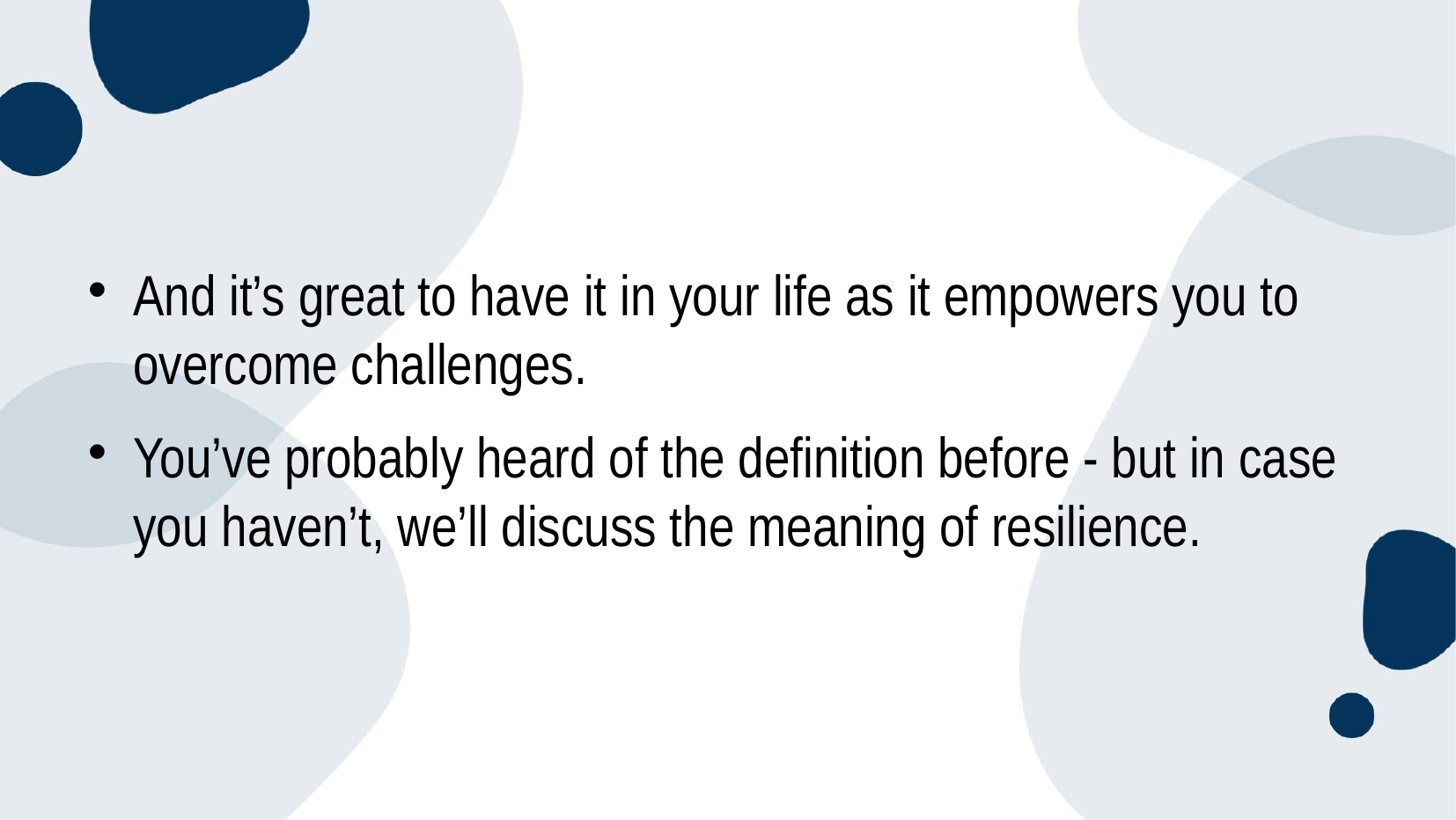

#
And it’s great to have it in your life as it empowers you to overcome challenges.
You’ve probably heard of the definition before - but in case you haven’t, we’ll discuss the meaning of resilience.